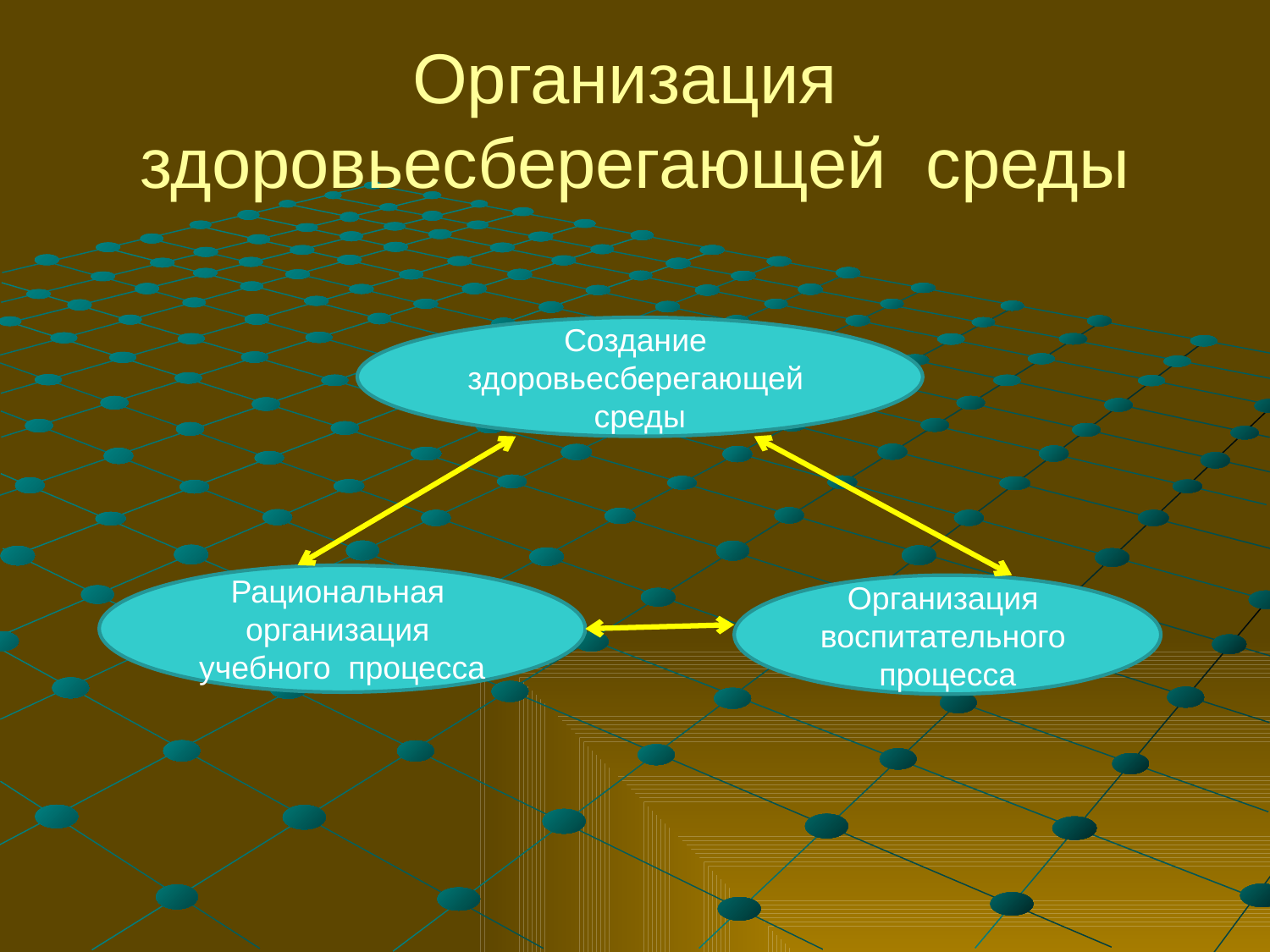

# Организация  здоровьесберегающей  среды

Создание  здоровьесберегающей  среды
Рациональная  организация  учебного  процесса
Организация  воспитательного  процесса